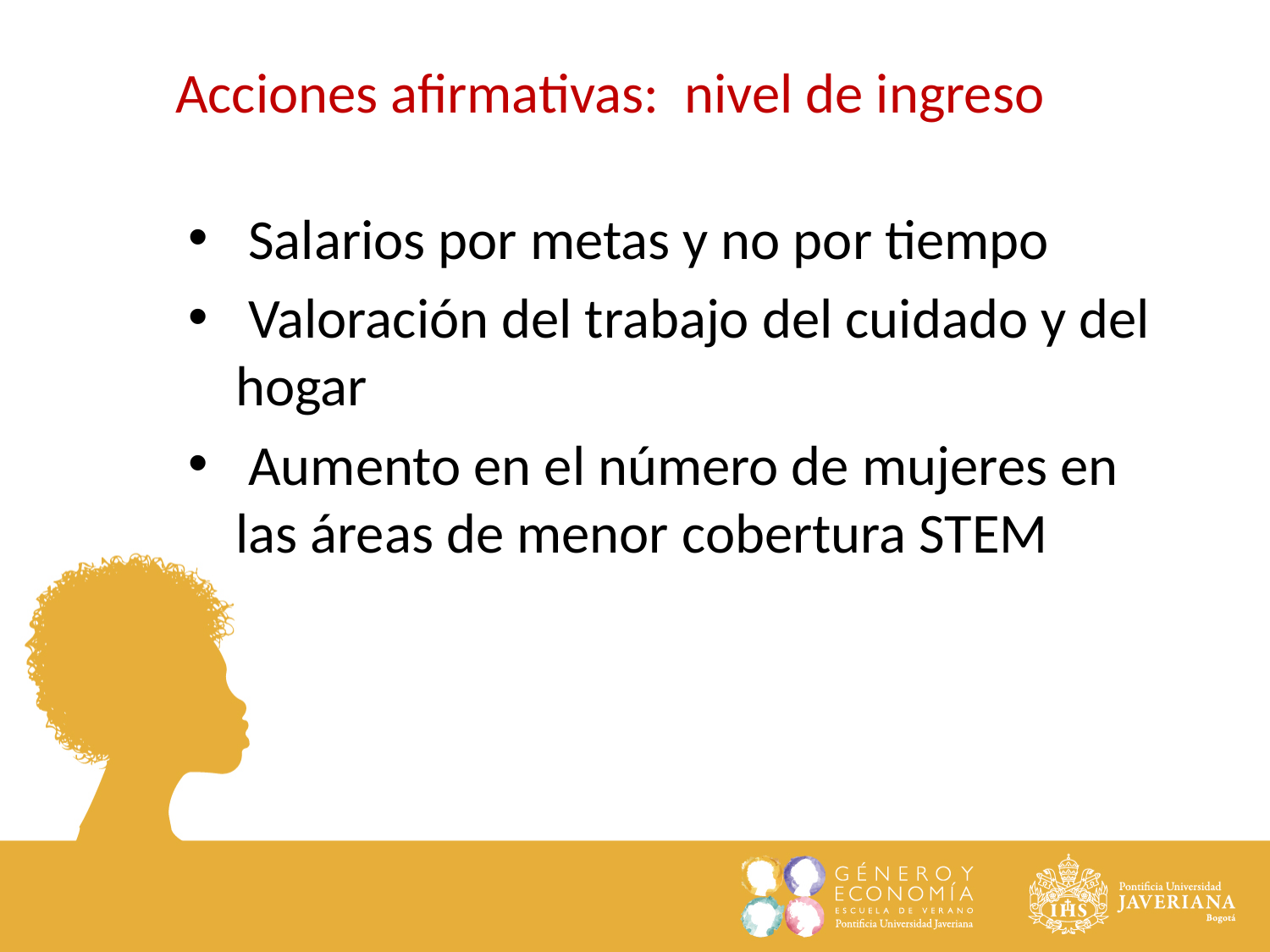

Acciones afirmativas:  nivel de ingreso
 Salarios por metas y no por tiempo
 Valoración del trabajo del cuidado y del hogar
 Aumento en el número de mujeres en las áreas de menor cobertura STEM